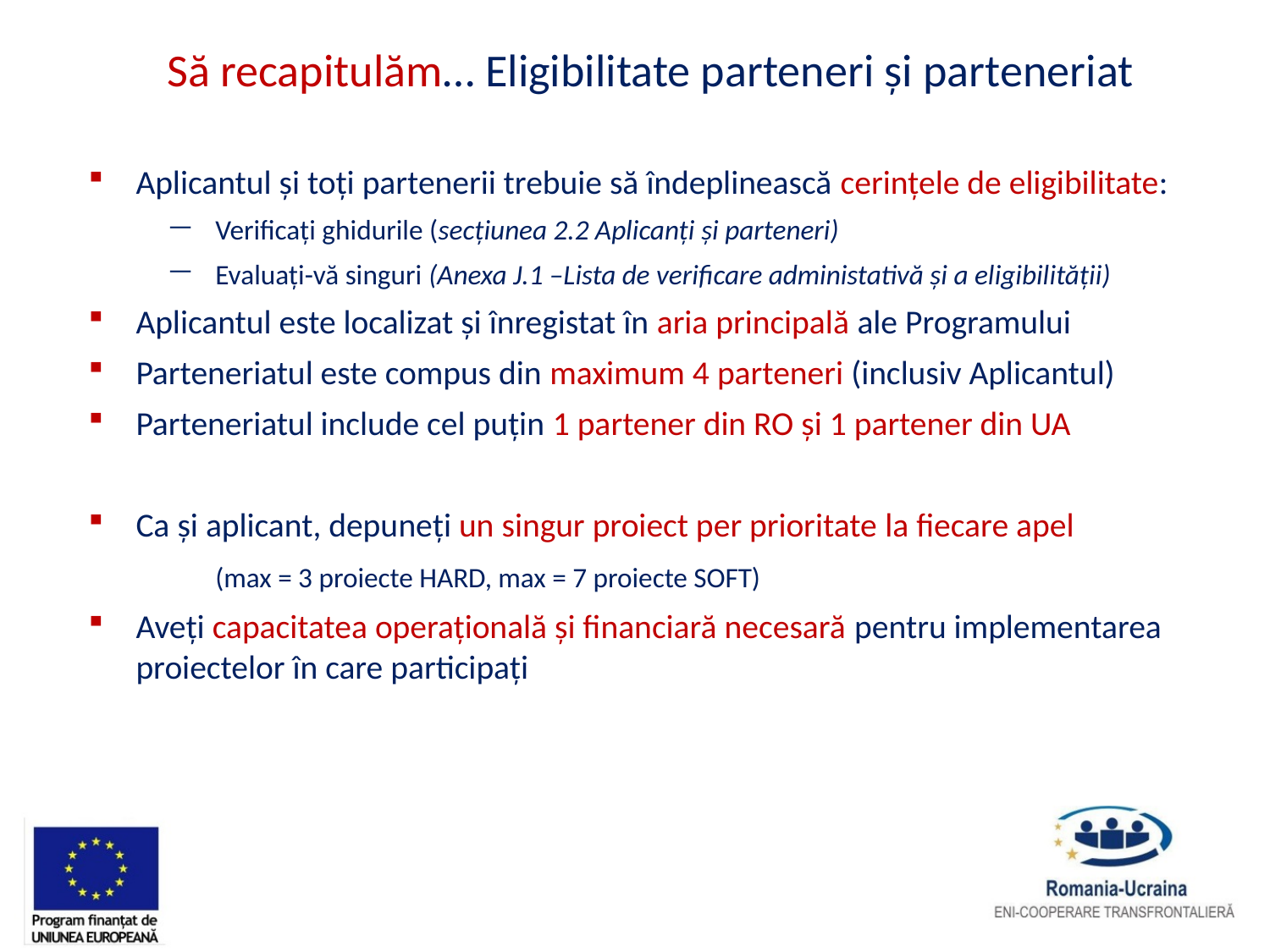

Să recapitulăm… Eligibilitate parteneri și parteneriat
Aplicantul și toți partenerii trebuie să îndeplinească cerințele de eligibilitate:
Verificați ghidurile (secțiunea 2.2 Aplicanți și parteneri)
Evaluați-vă singuri (Anexa J.1 –Lista de verificare administativă și a eligibilității)
Aplicantul este localizat și înregistat în aria principală ale Programului
Parteneriatul este compus din maximum 4 parteneri (inclusiv Aplicantul)
Parteneriatul include cel puțin 1 partener din RO și 1 partener din UA

Ca și aplicant, depuneți un singur proiect per prioritate la fiecare apel
	(max = 3 proiecte HARD, max = 7 proiecte SOFT)
Aveți capacitatea operațională și financiară necesară pentru implementarea proiectelor în care participați